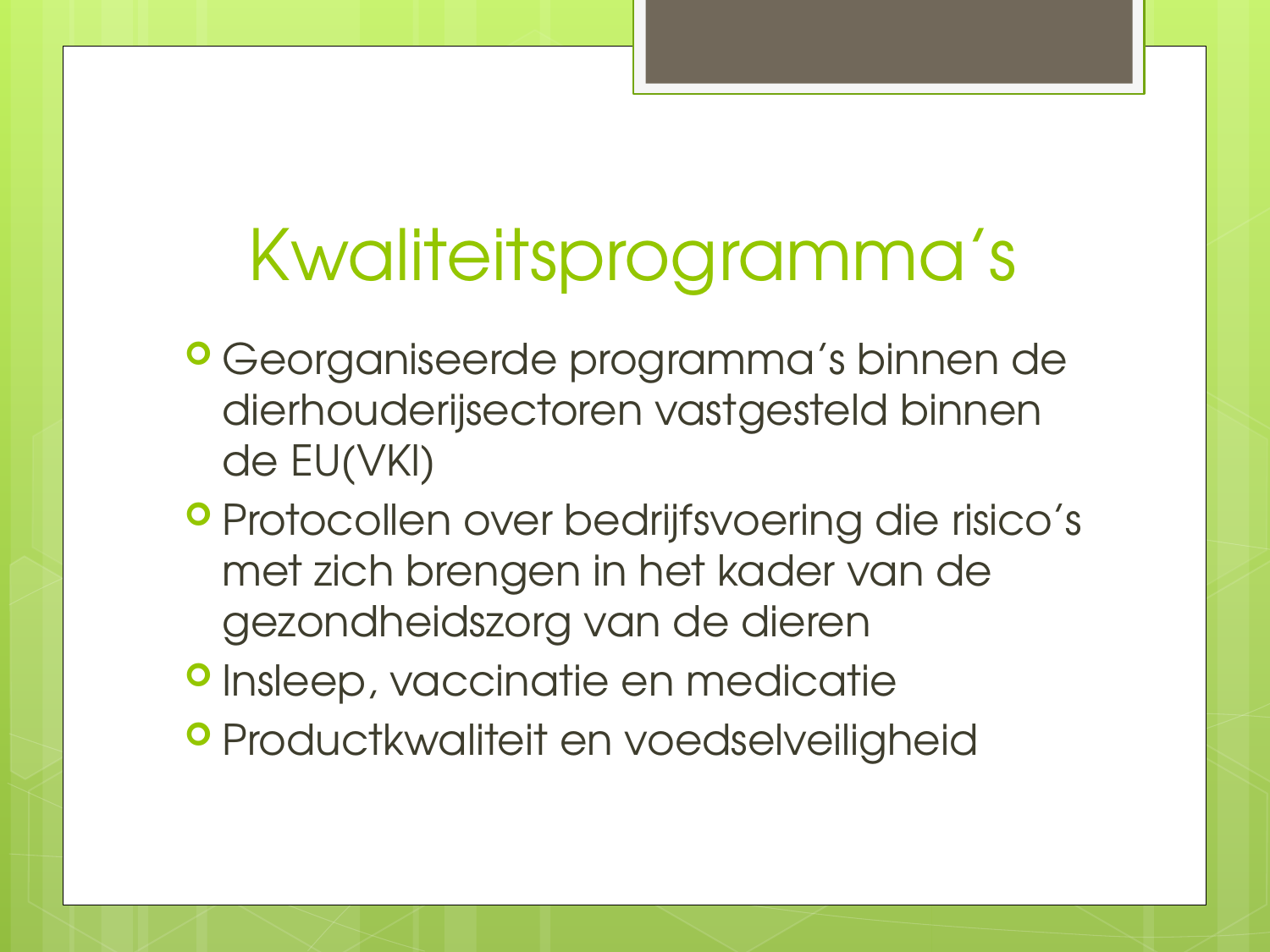

# Kwaliteitsprogramma’s
Georganiseerde programma’s binnen de dierhouderijsectoren vastgesteld binnen de EU(VKI)
Protocollen over bedrijfsvoering die risico’s met zich brengen in het kader van de gezondheidszorg van de dieren
Insleep, vaccinatie en medicatie
Productkwaliteit en voedselveiligheid